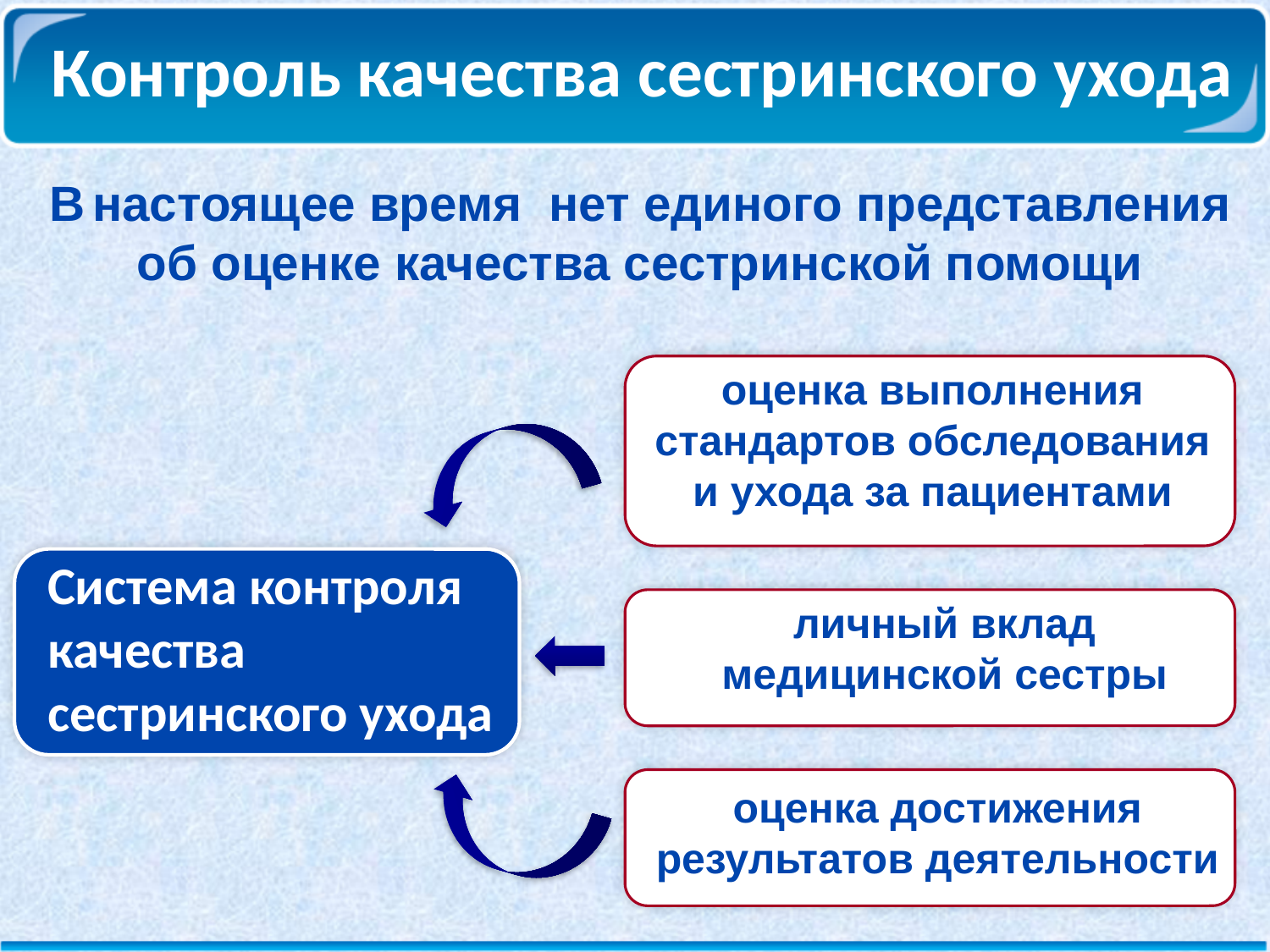

# Контроль качества сестринского ухода
В настоящее время  нет единого представления об оценке качества сестринской помощи

оценка выполнения стандартов обследования и ухода за пациентами

Система контроля качества сестринского ухода

личный вклад медицинской сестры

оценка достижения результатов деятельности